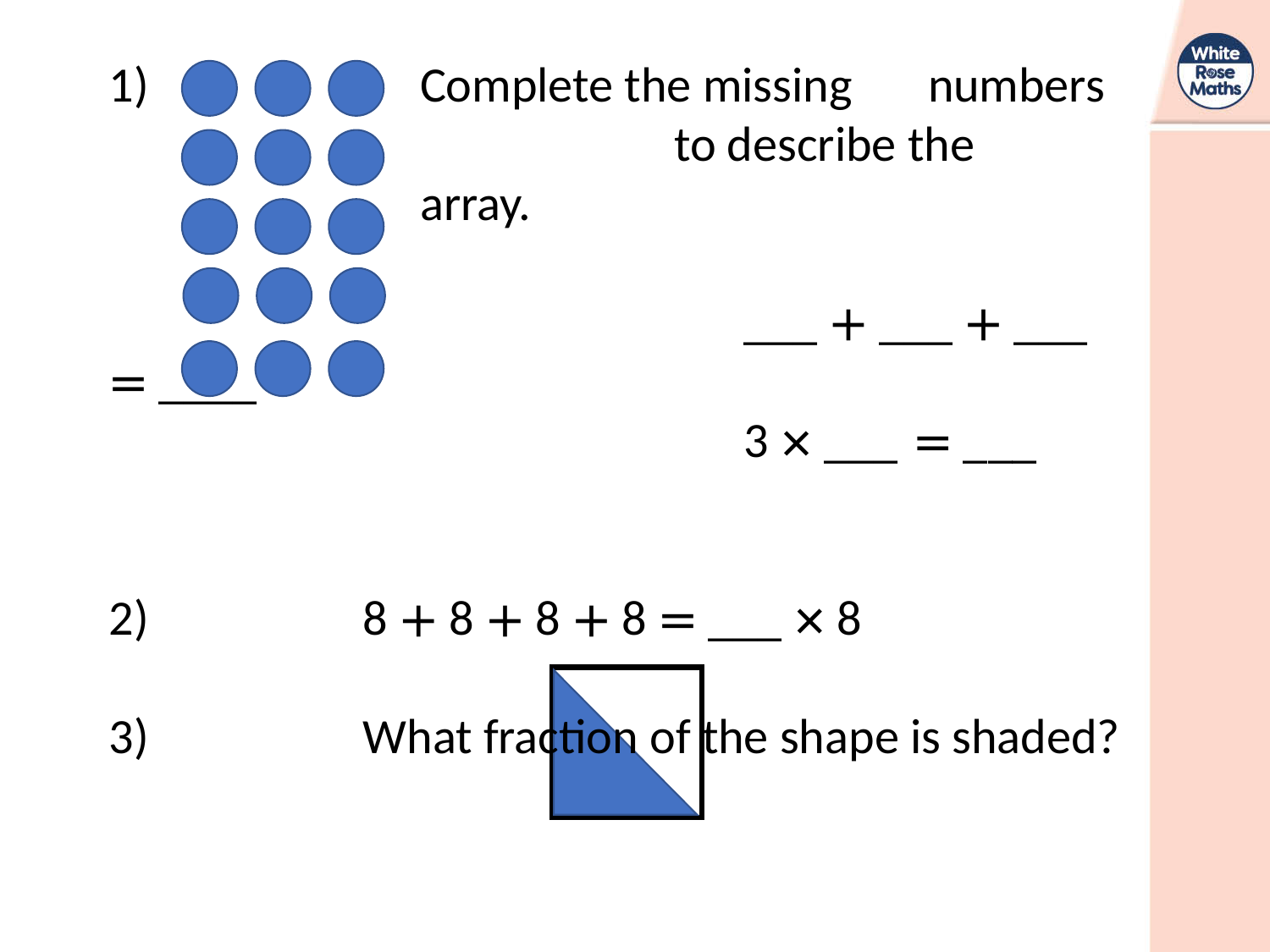

Complete the missing 	numbers 		to describe the 	array.

					___ + ___ + ___  = ____
					3 × ___ = ___

2)		8 + 8 + 8 + 8 = ___ × 8

3)		What fraction of the shape is shaded?